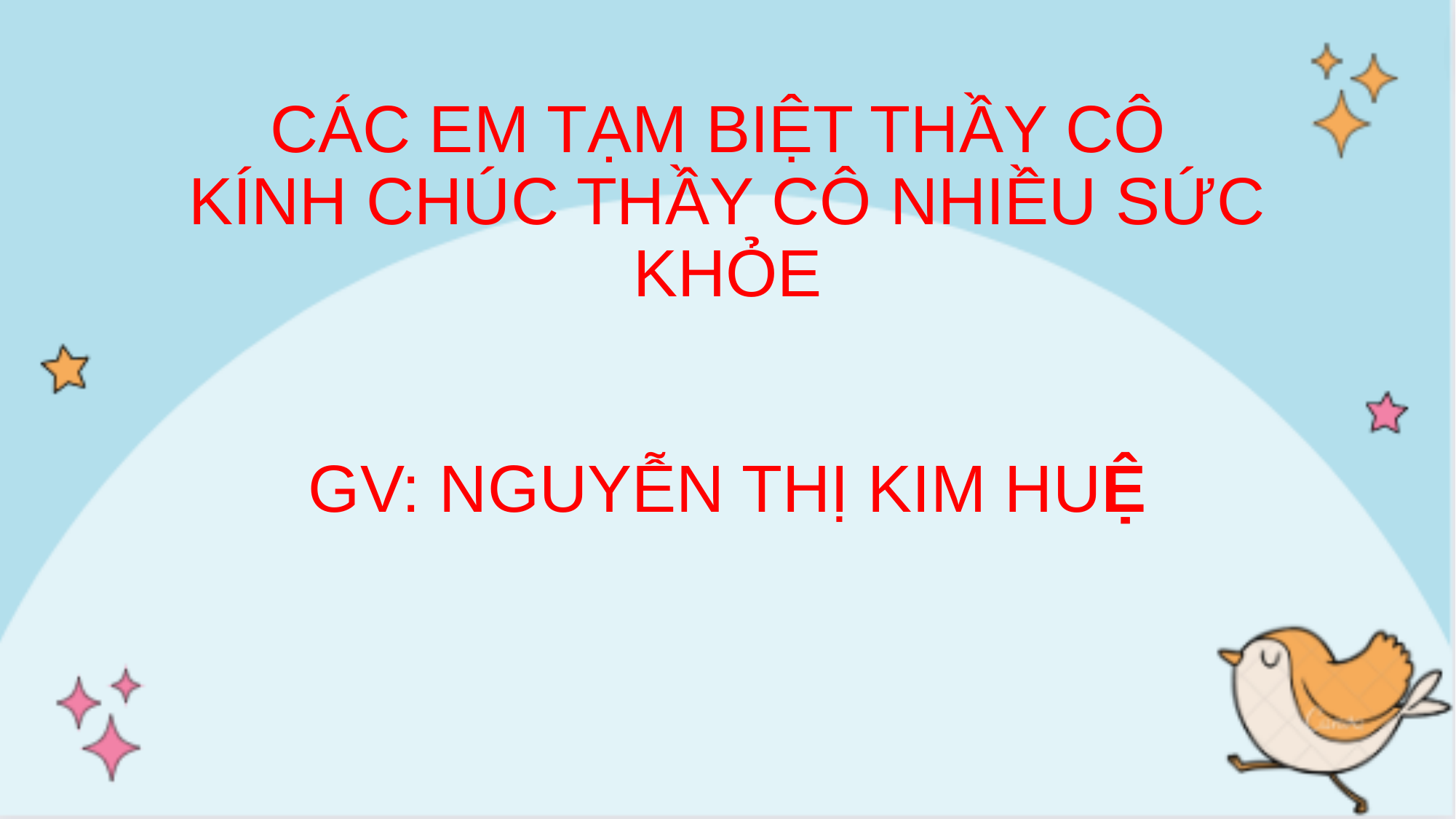

# CÁC EM TẠM BIỆT THẦY CÔ KÍNH CHÚC THẦY CÔ NHIỀU SỨC KHỎE GV: NGUYỄN THỊ KIM HUỆ